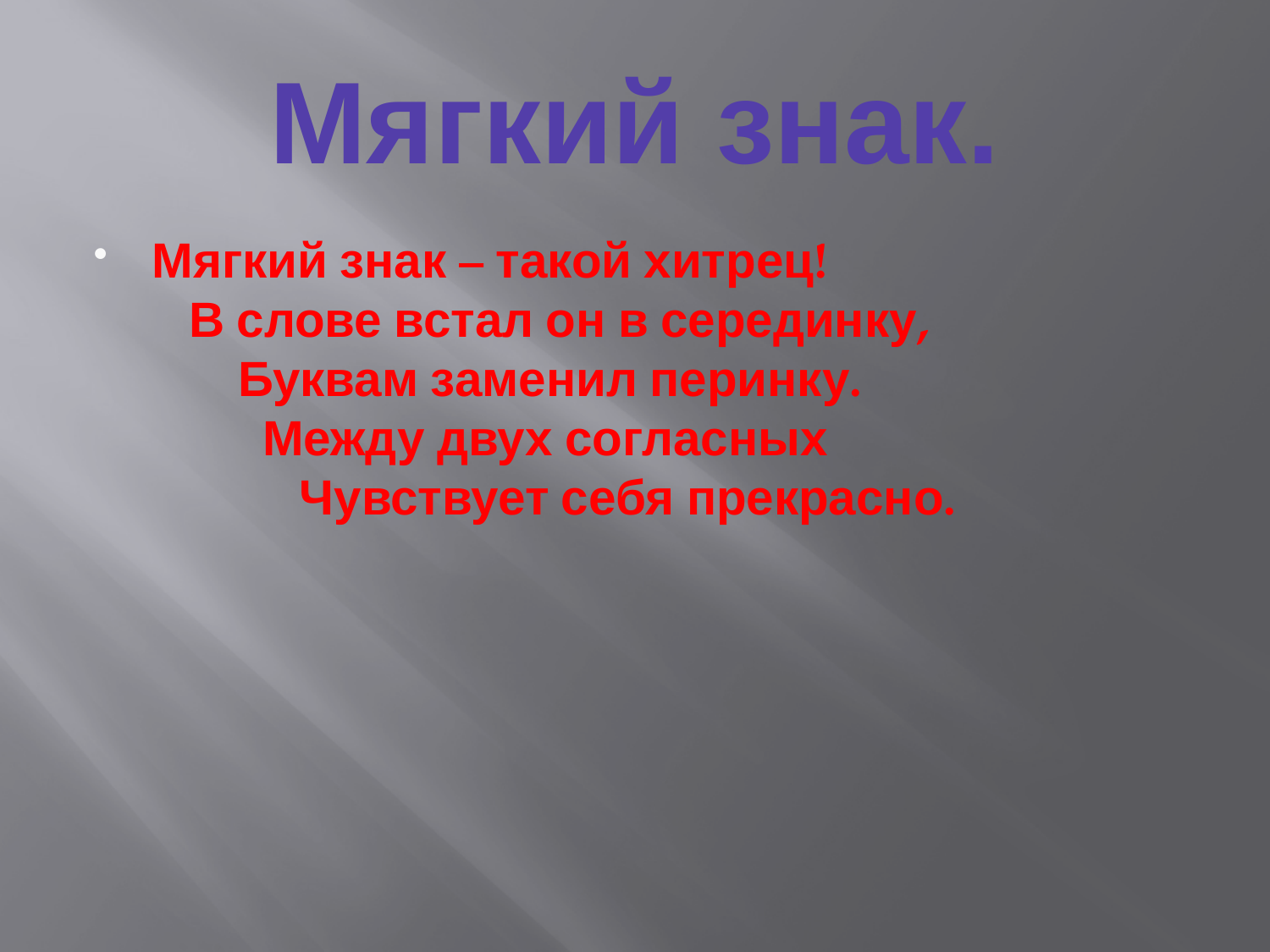

# Мягкий знак.
Мягкий знак – такой хитрец!                                 В слове встал он в серединку,                             Буквам заменил перинку.                                     Между двух согласных                                          Чувствует себя прекрасно.